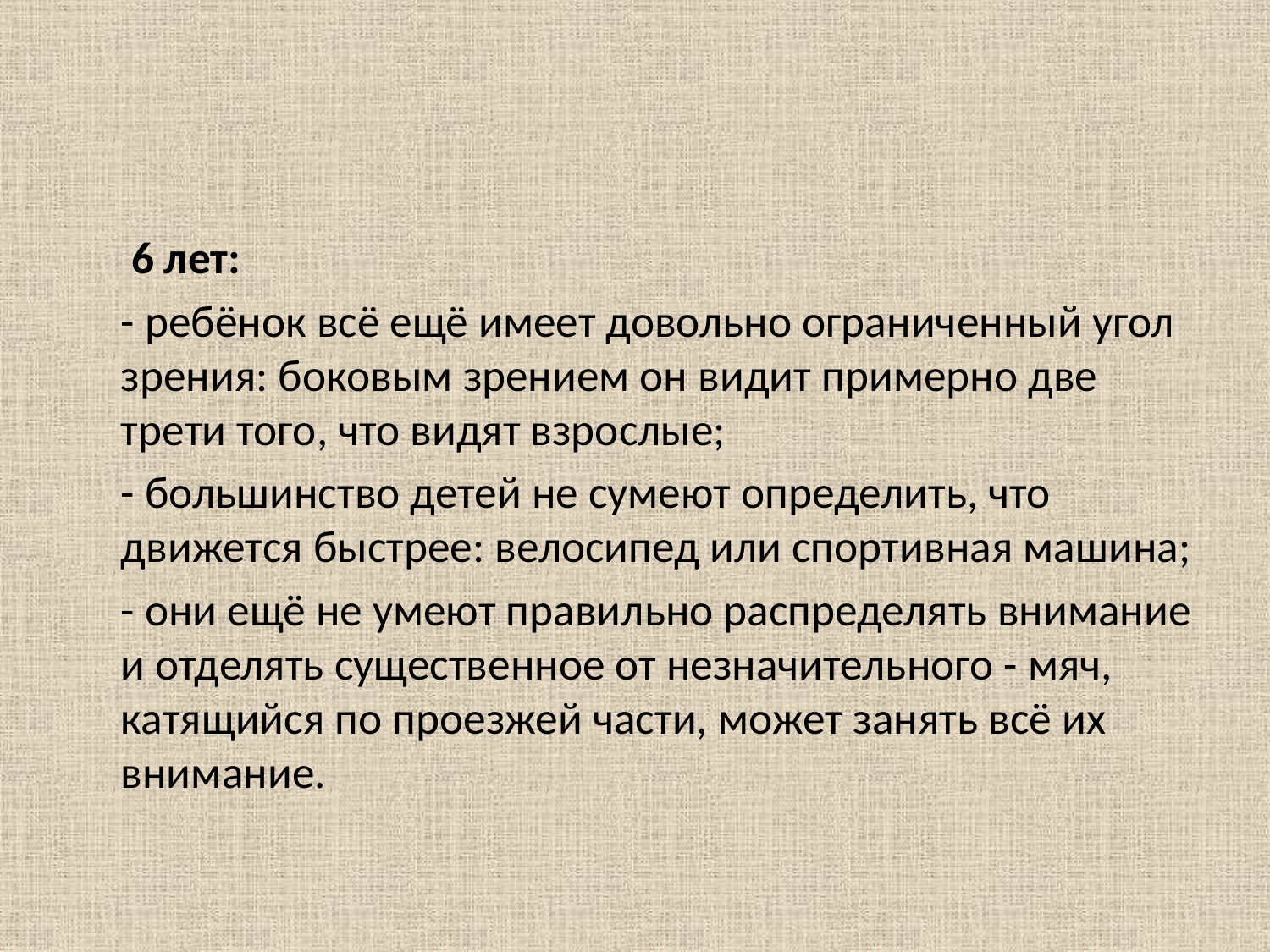

#
	 6 лет:
	- ребёнок всё ещё имеет довольно ограниченный угол зрения: боковым зрением он видит примерно две трети того, что видят взрослые;
	- большинство детей не сумеют определить, что движется быстрее: велосипед или спортивная машина;
	- они ещё не умеют правильно распределять внимание и отделять существенное от незначительного - мяч, катящийся по проезжей части, может занять всё их внимание.